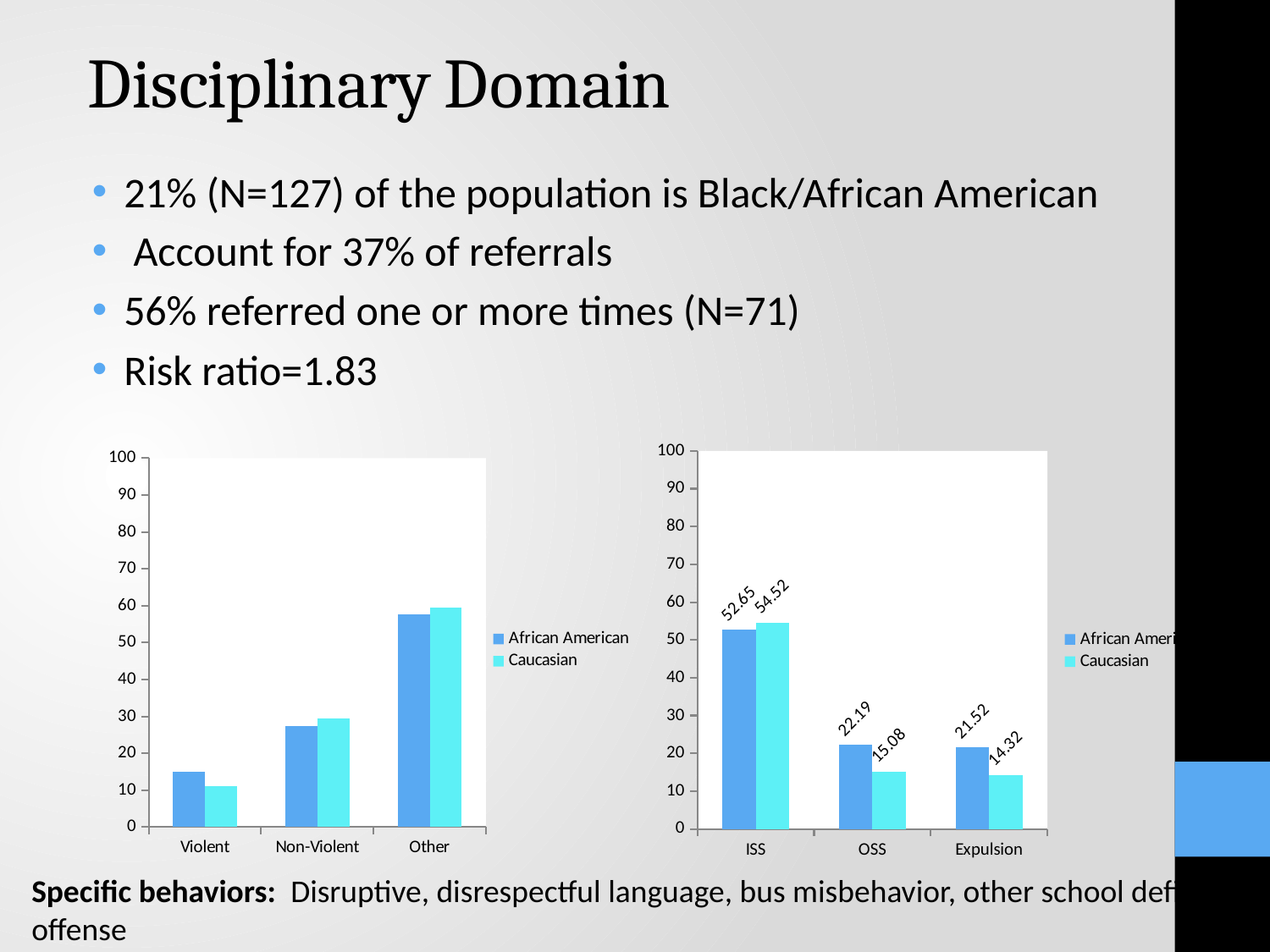

# Disciplinary Domain
21% (N=127) of the population is Black/African American
 Account for 37% of referrals
56% referred one or more times (N=71)
Risk ratio=1.83

### Chart

| Category | African American | Caucasian |
|---|---|---|
| ISS | 52.65 | 54.52 |
| OSS | 22.19 | 15.08 |
| Expulsion | 21.52 | 14.32 |

### Chart

| Category | African American | Caucasian |
|---|---|---|
| Violent | 14.900662251655653 | 11.05527638190955 |
| Non-Violent | 27.4834437086092 | 29.39698492462313 |
| Other | 57.615894039735096 | 59.547738693467295 |
Specific behaviors:  Disruptive, disrespectful language, bus misbehavior, other school defined offense